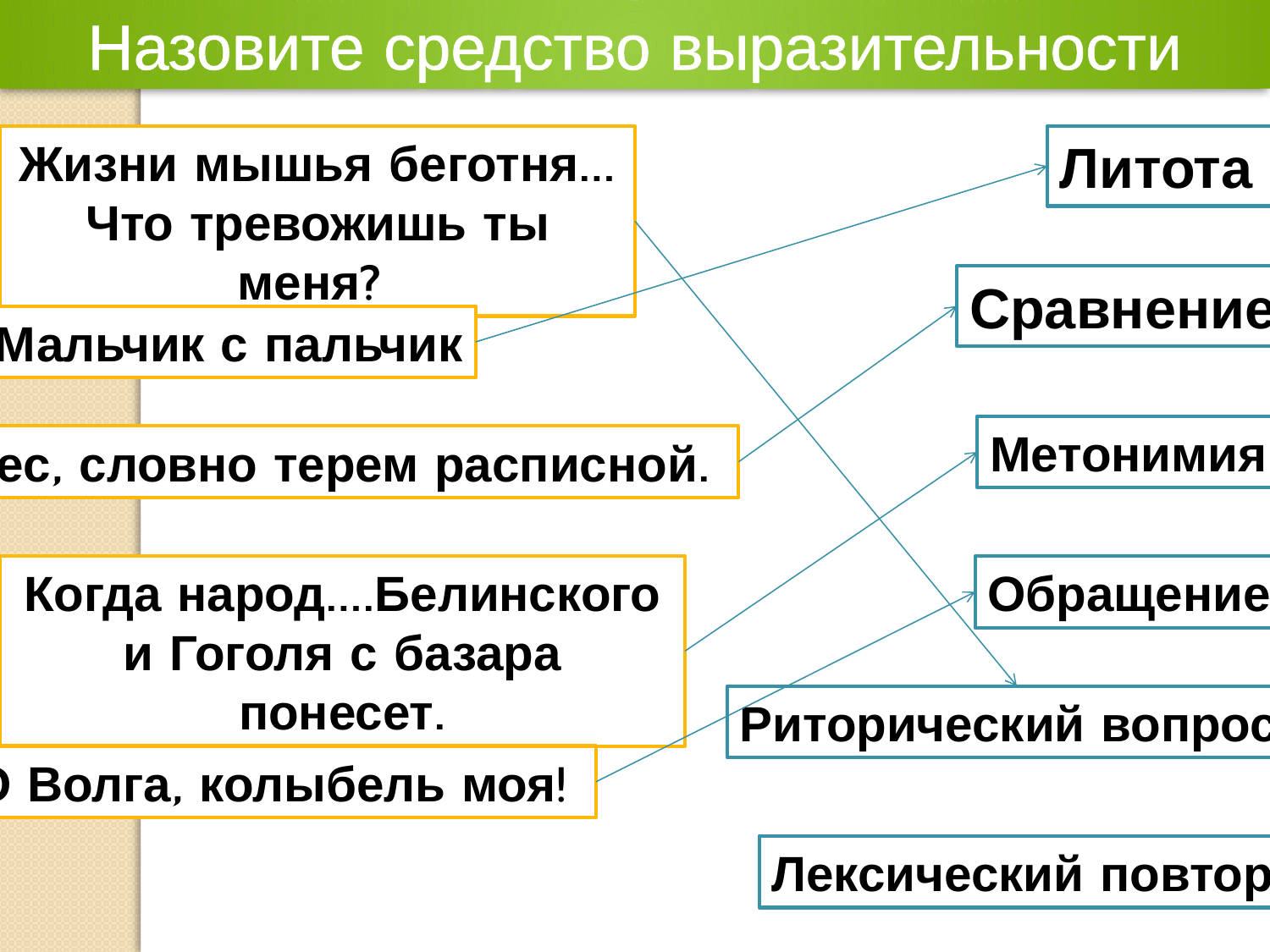

Назовите средство выразительности
Жизни мышья беготня…
Что тревожишь ты меня?
Литота
Сравнение
Мальчик с пальчик
Метонимия
Лес, словно терем расписной.
Когда народ….Белинского и Гоголя с базара понесет.
Обращение
Риторический вопрос
О Волга, колыбель моя!
Лексический повтор